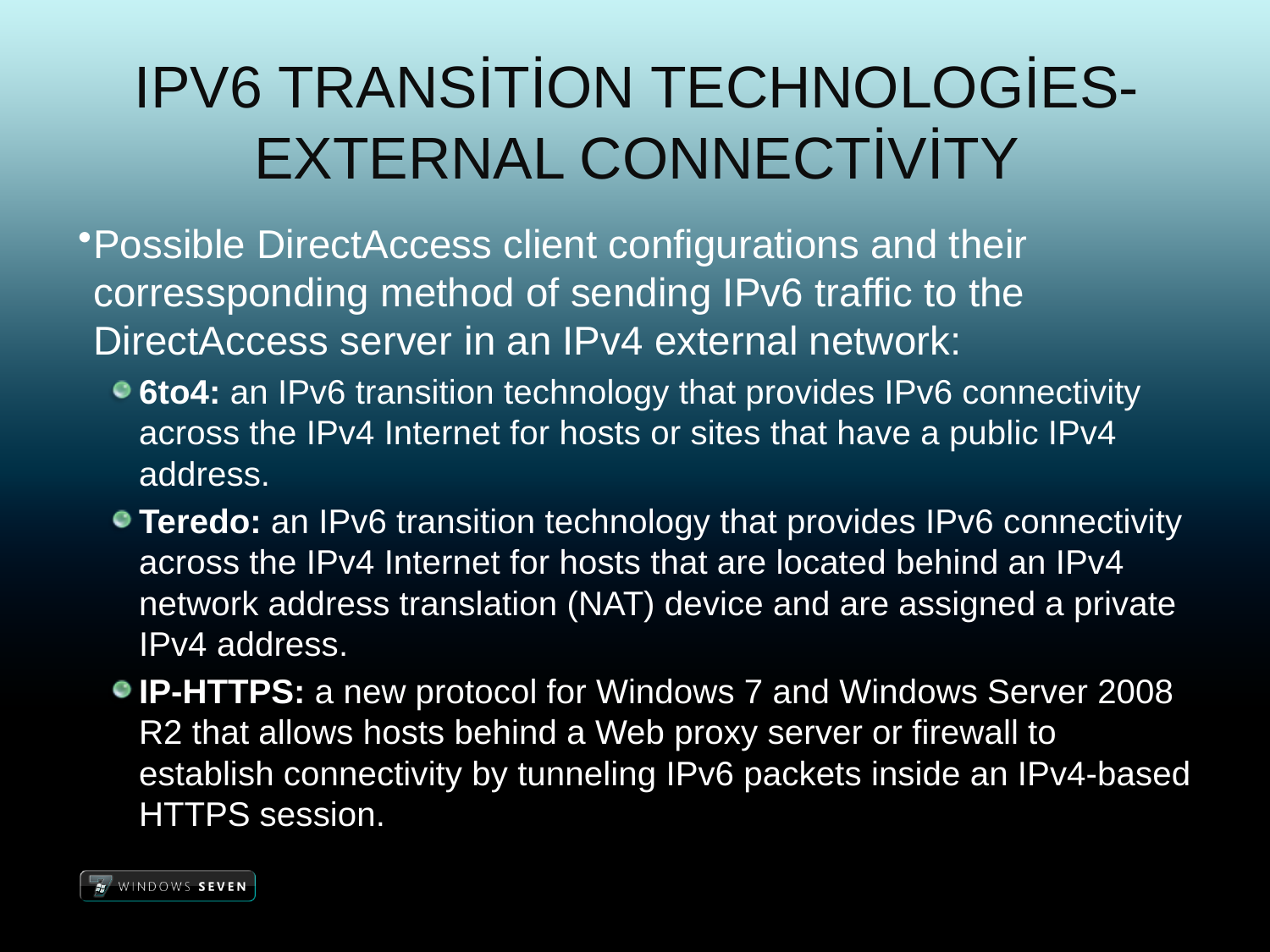

# IPv6 Transition Technologies- External Connectivity
Possible DirectAccess client configurations and their corressponding method of sending IPv6 traffic to the DirectAccess server in an IPv4 external network:
6to4: an IPv6 transition technology that provides IPv6 connectivity across the IPv4 Internet for hosts or sites that have a public IPv4 address.
Teredo: an IPv6 transition technology that provides IPv6 connectivity across the IPv4 Internet for hosts that are located behind an IPv4 network address translation (NAT) device and are assigned a private IPv4 address.
IP-HTTPS: a new protocol for Windows 7 and Windows Server 2008 R2 that allows hosts behind a Web proxy server or firewall to establish connectivity by tunneling IPv6 packets inside an IPv4-based HTTPS session.